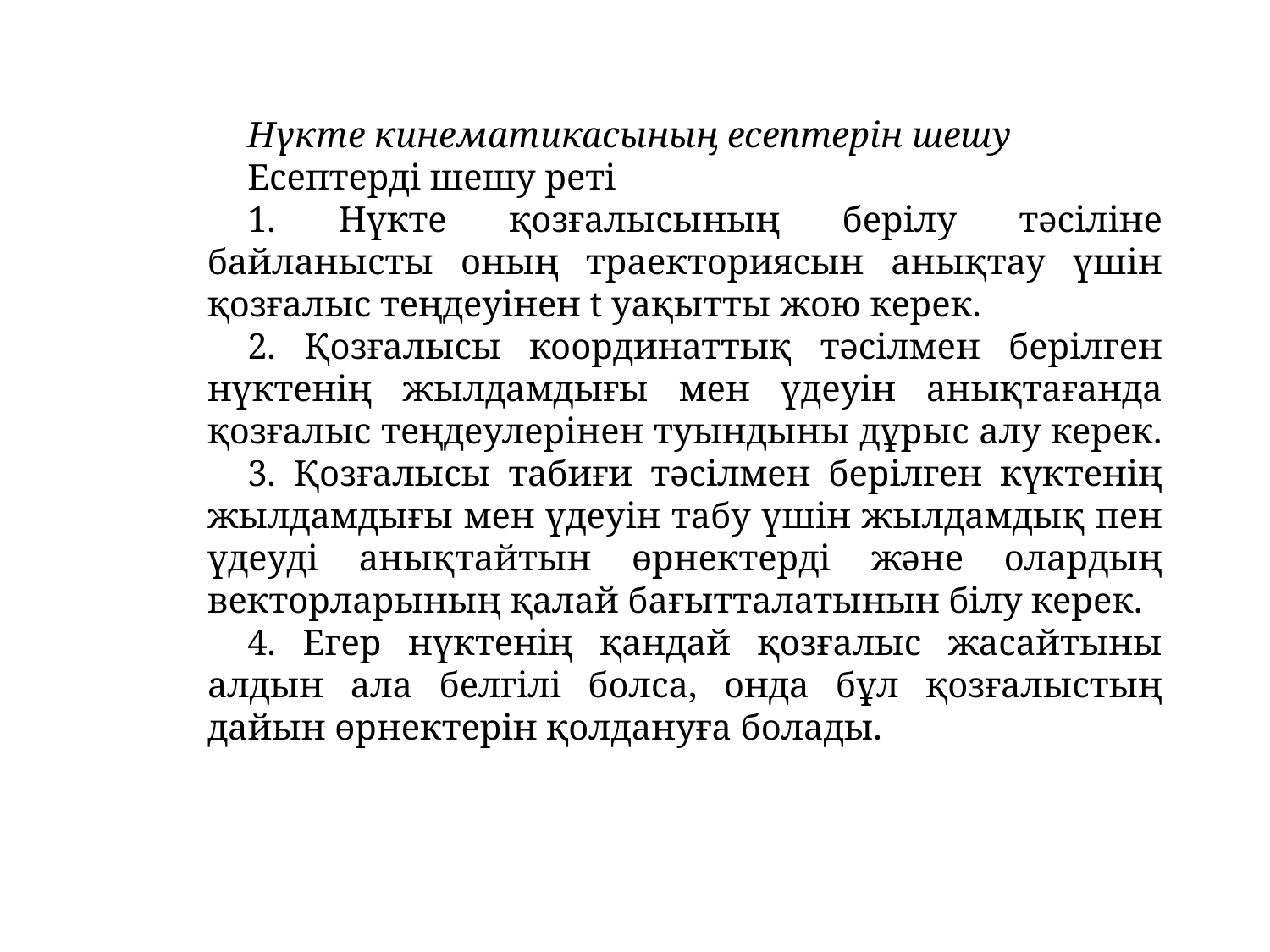

Нүкте кинематикасының есептерін шешу
Есептерді шешу реті
1. Нүкте қозғалысының берілу тәсіліне байланысты оның траекториясын анықтау үшін қозғалыс теңдеуінен t уақытты жою керек.
2. Қозғалысы координаттық тәсілмен берілген нүктенің жылдамдығы мен үдеуін анықтағанда қозғалыс теңдеулерінен туындыны дұрыс алу керек.
3. Қозғалысы табиғи тәсілмен берілген күктенің жылдамдығы мен үдеуін табу үшін жылдамдық пен үдеуді анықтайтын өрнектерді және олардың векторларының қалай бағытталатынын білу керек.
4. Егер нүктенің қандай қозғалыс жасайтыны алдын ала белгілі болса, онда бұл қозғалыстың дайын өрнектерін қолдануға болады.